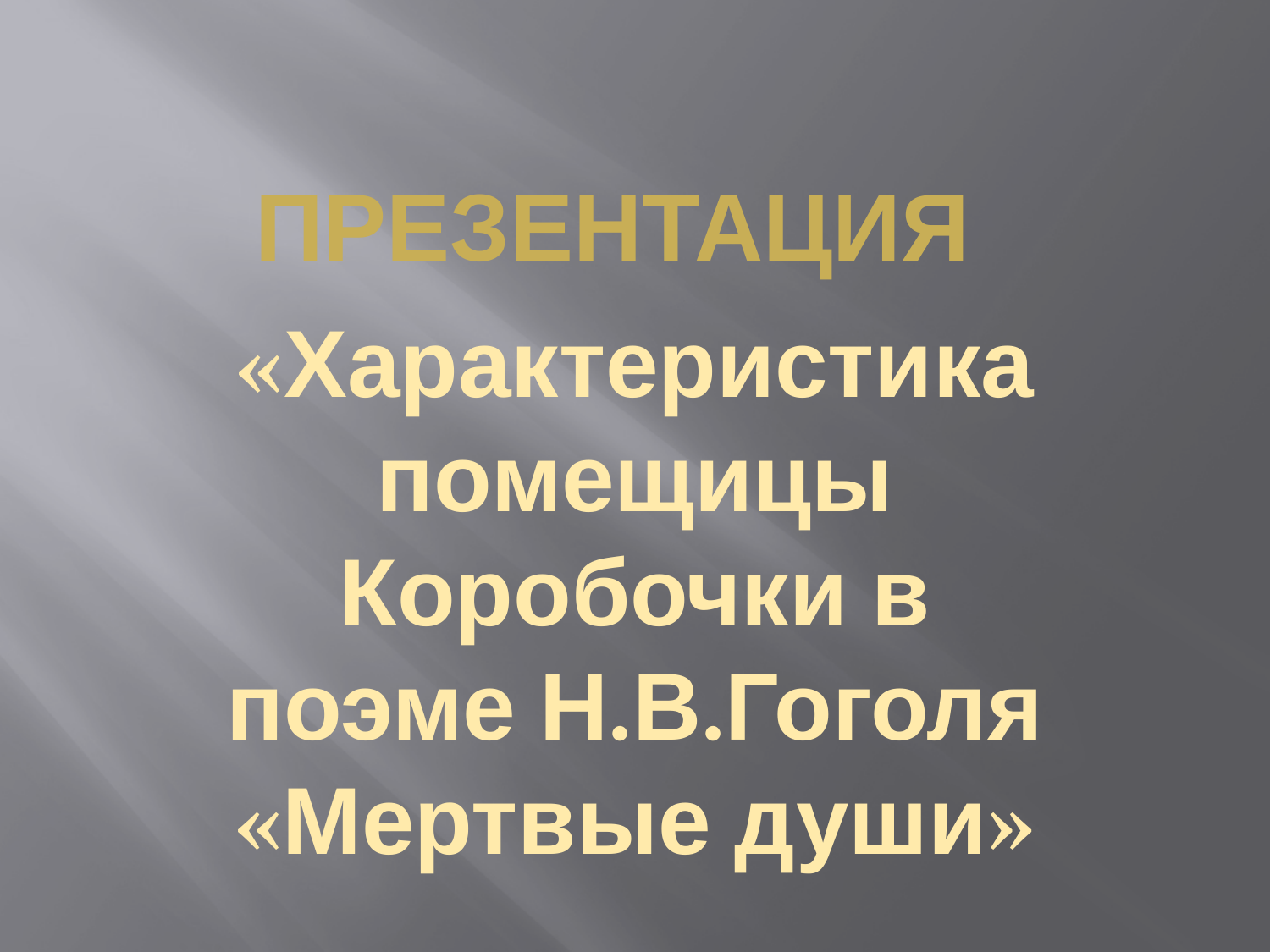

# Презентация
«Характеристика помещицы Коробочки в поэме Н.В.Гоголя «Мертвые души»